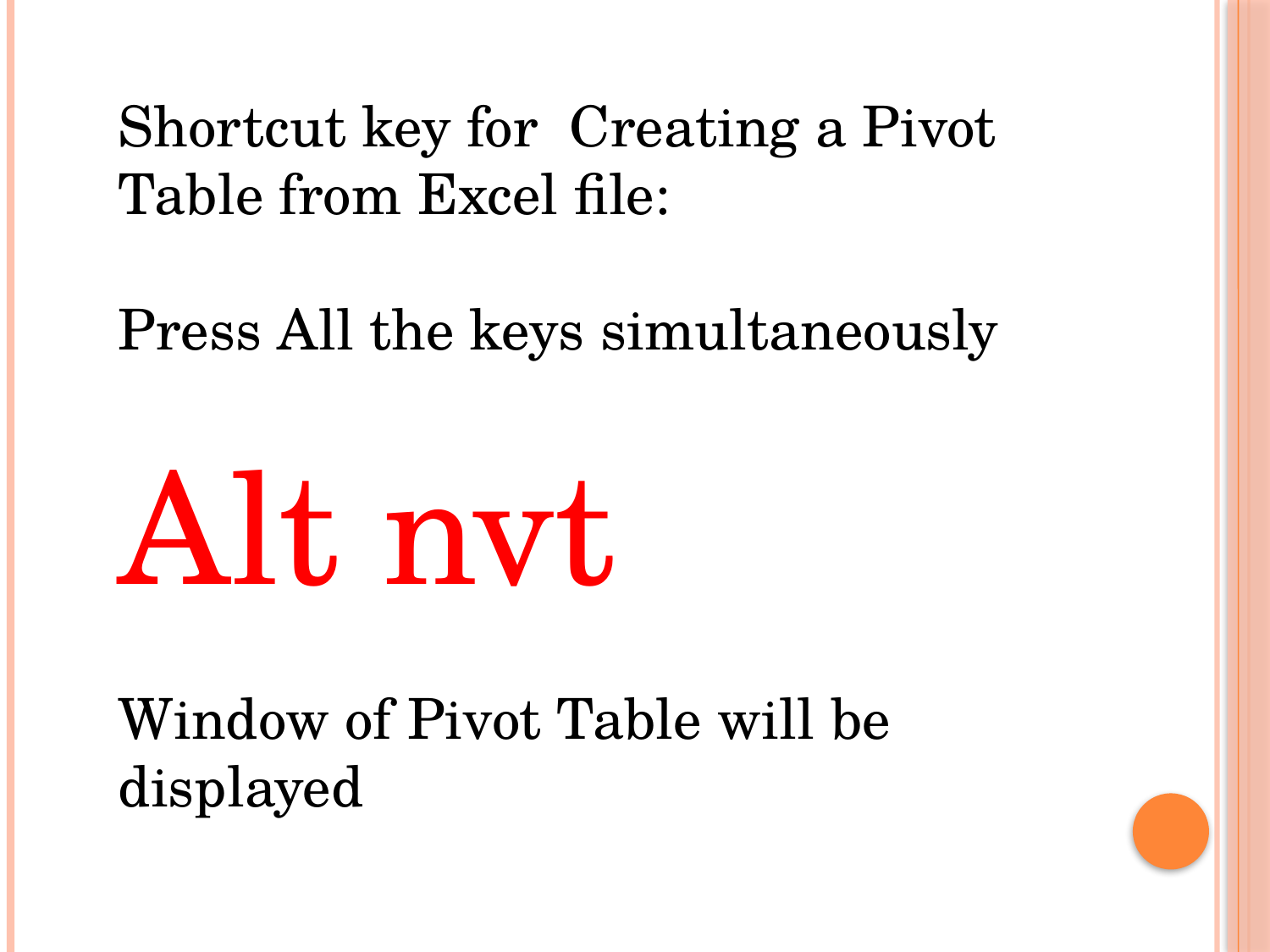

Shortcut key for  Creating a Pivot Table from Excel file:

Press All the keys simultaneously

Alt nvt

Window of Pivot Table will be displayed